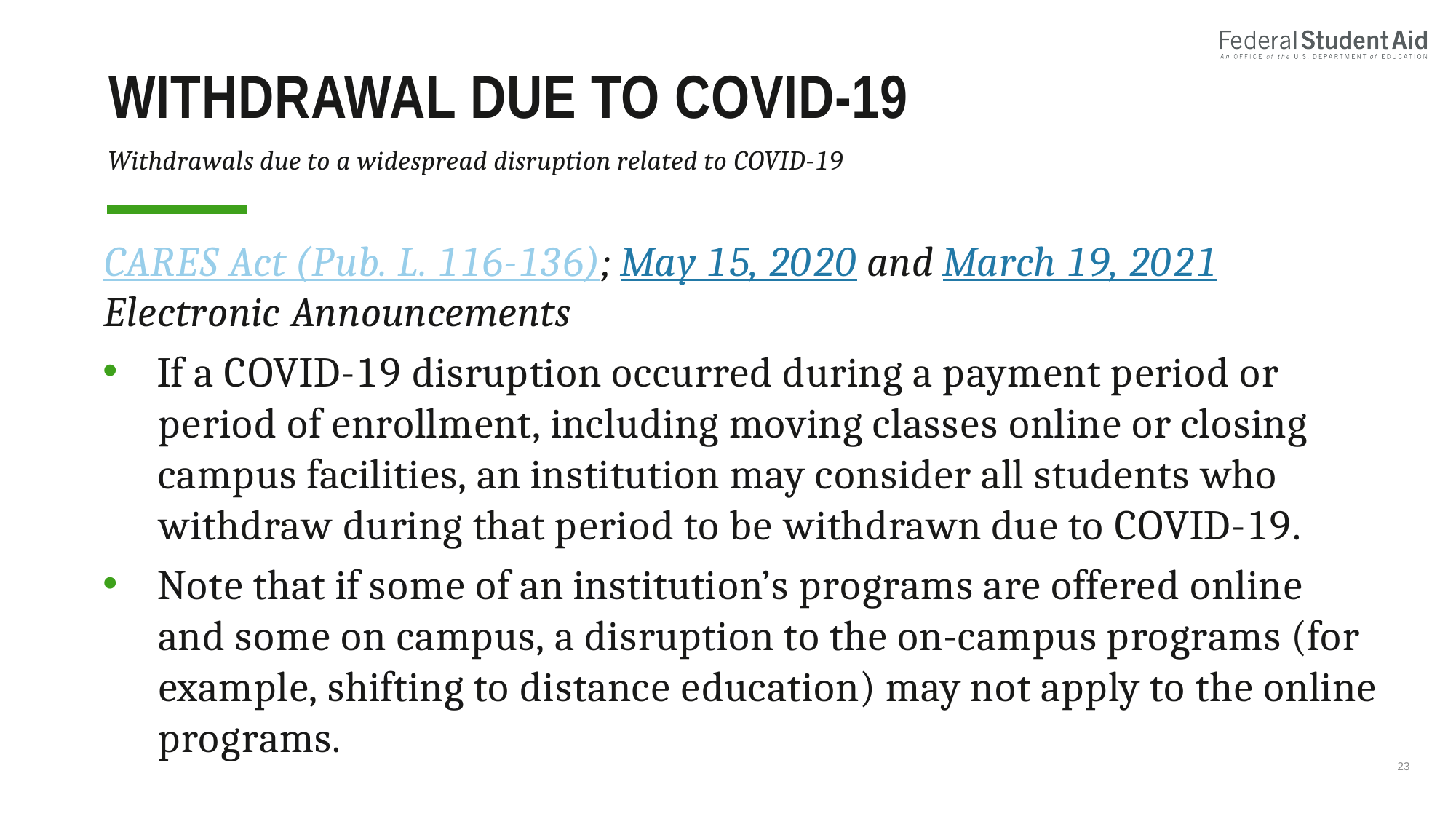

# Withdrawal due to covid-19
Withdrawals due to a widespread disruption related to COVID-19
CARES Act (Pub. L. 116-136); May 15, 2020 and March 19, 2021 Electronic Announcements
If a COVID-19 disruption occurred during a payment period or period of enrollment, including moving classes online or closing campus facilities, an institution may consider all students who withdraw during that period to be withdrawn due to COVID-19.
Note that if some of an institution’s programs are offered online and some on campus, a disruption to the on-campus programs (for example, shifting to distance education) may not apply to the online programs.
23